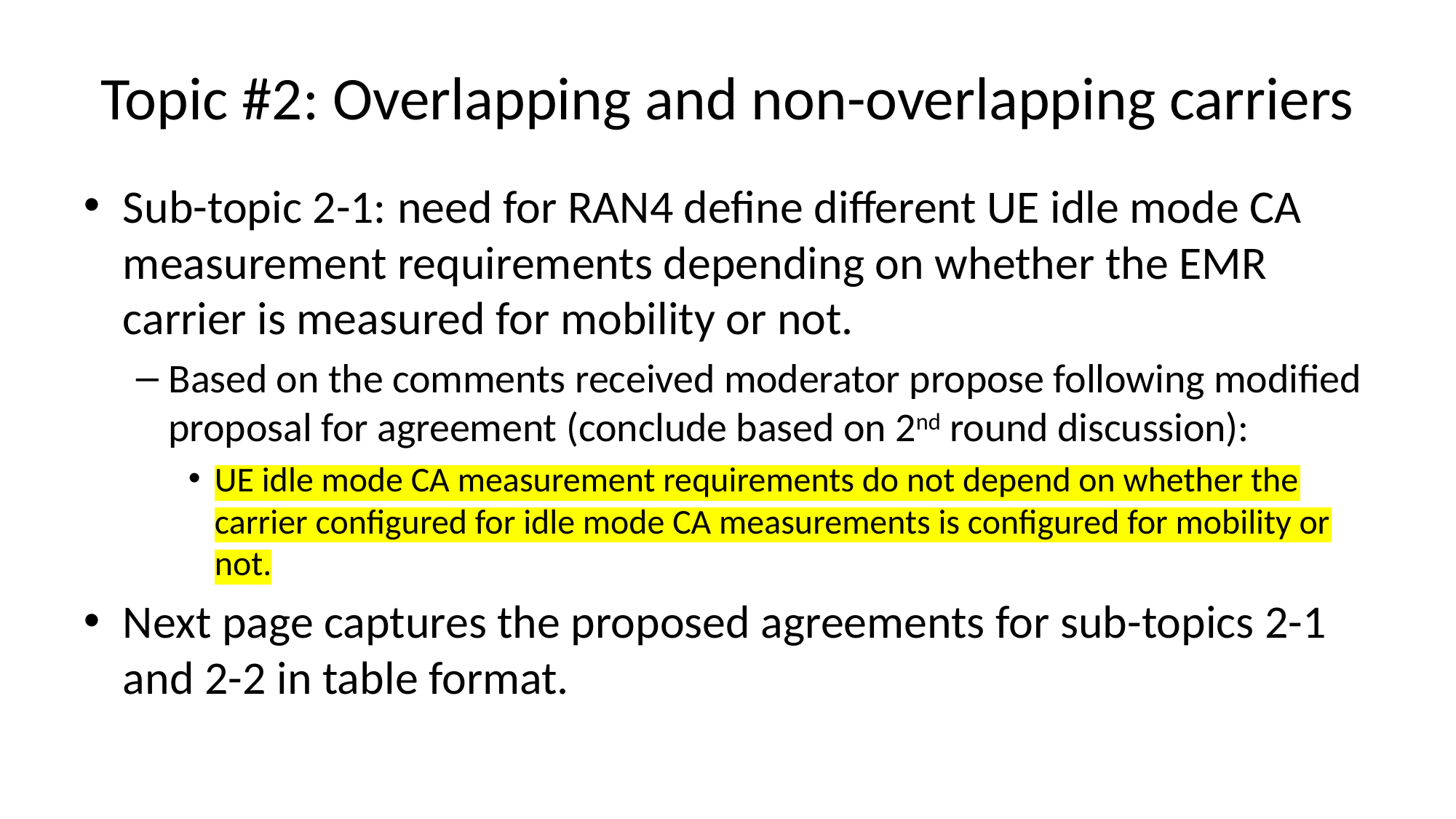

# Topic #2: Overlapping and non-overlapping carriers
Sub-topic 2-1: need for RAN4 define different UE idle mode CA measurement requirements depending on whether the EMR carrier is measured for mobility or not.
Based on the comments received moderator propose following modified proposal for agreement (conclude based on 2nd round discussion):
UE idle mode CA measurement requirements do not depend on whether the carrier configured for idle mode CA measurements is configured for mobility or not.
Next page captures the proposed agreements for sub-topics 2-1 and 2-2 in table format.